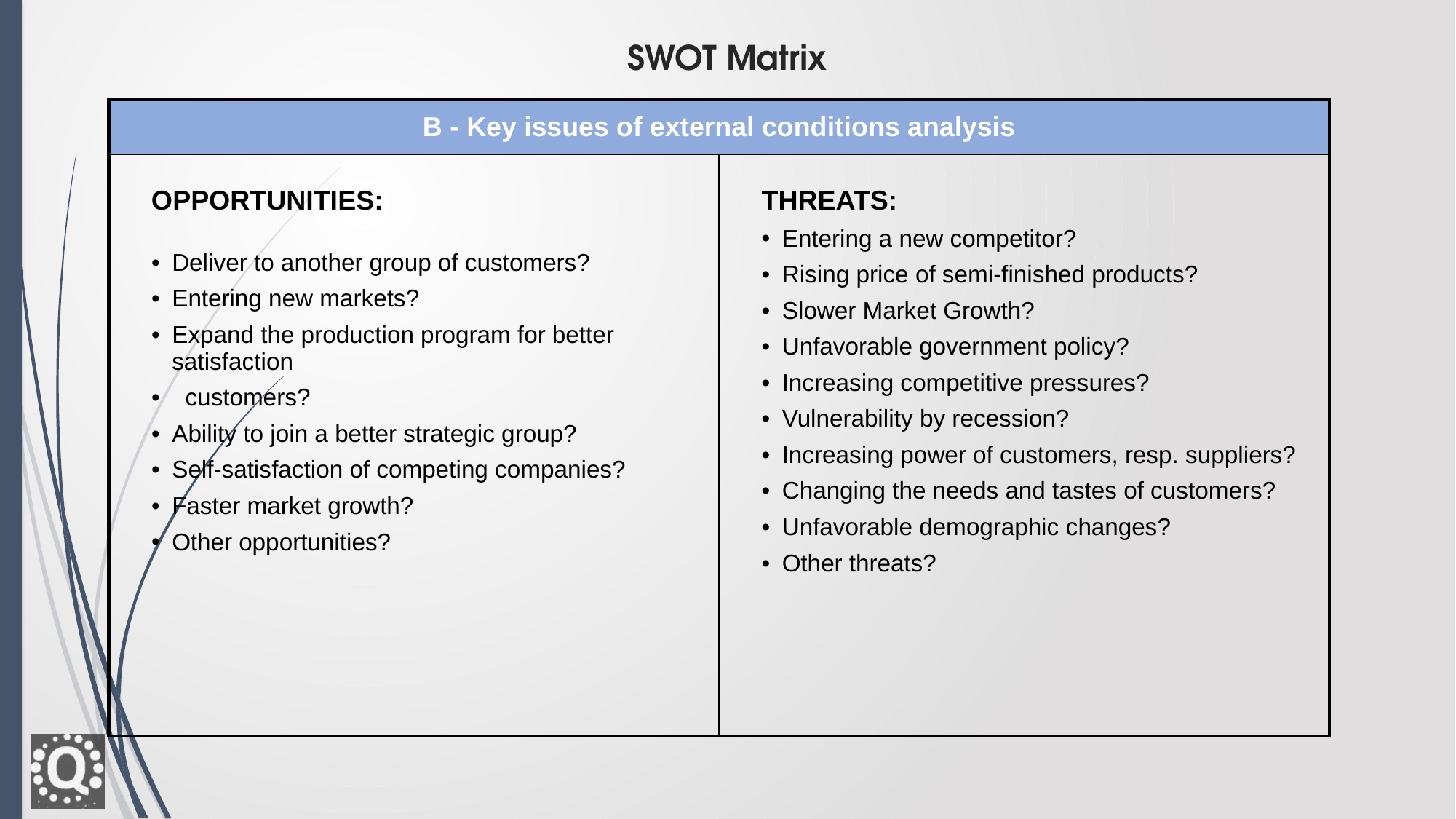

# SWOT Matrix
| B - Key issues of external conditions analysis |  |
| --- | --- |
| Opportunities: Deliver to another group of customers? Entering new markets? Expand the production program for better satisfaction   customers? Ability to join a better strategic group? Self-satisfaction of competing companies? Faster market growth? Other opportunities? | Threats: Entering a new competitor? Rising price of semi-finished products? Slower Market Growth? Unfavorable government policy? Increasing competitive pressures? Vulnerability by recession? Increasing power of customers, resp. suppliers? Changing the needs and tastes of customers? Unfavorable demographic changes? Other threats? |